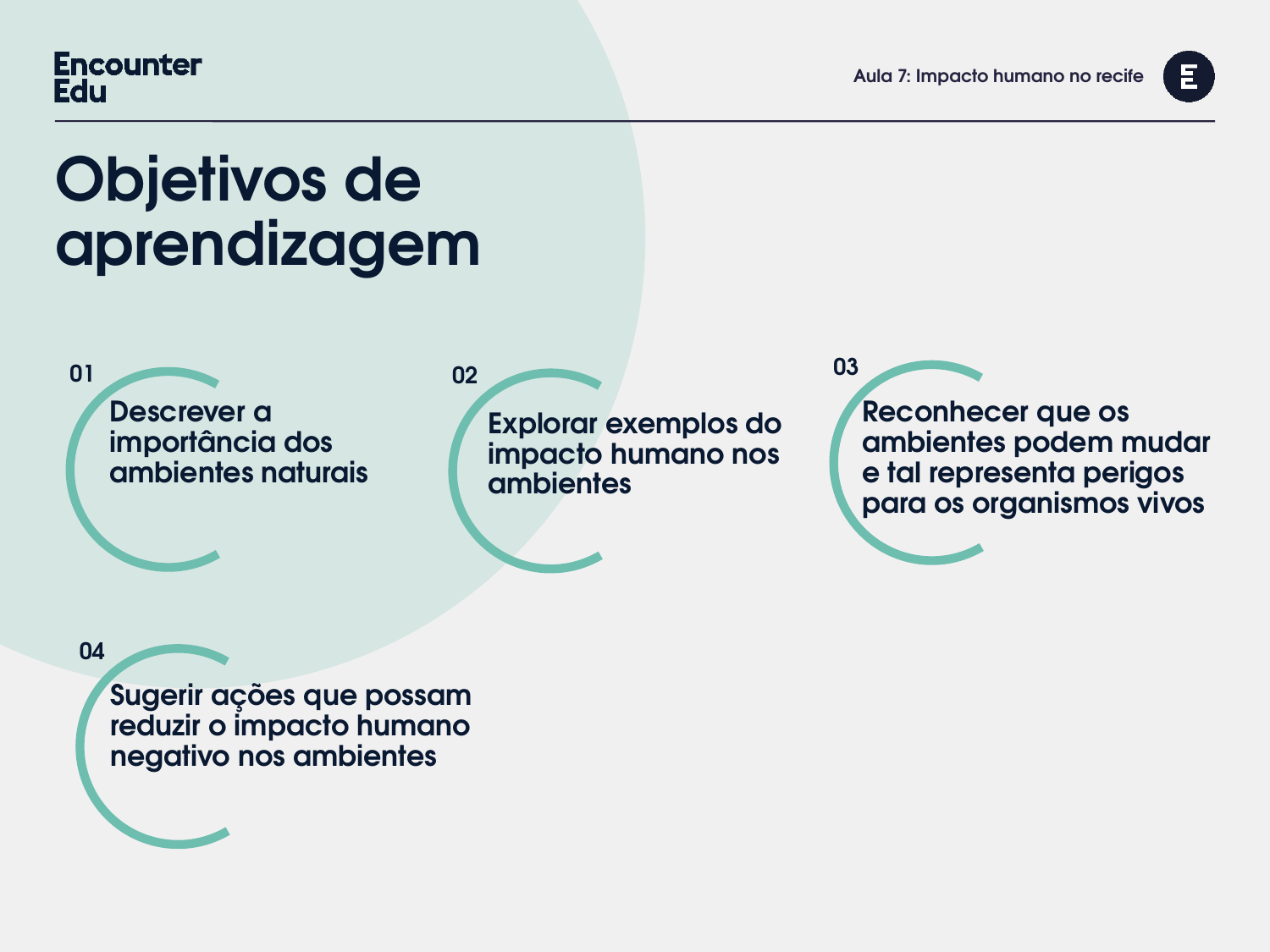

# Aula 7: Impacto humano no recife
Objetivos de aprendizagem
Reconhecer que os ambientes podem mudar e tal representa perigos para os organismos vivos
Descrever a importância dos ambientes naturais
Explorar exemplos do impacto humano nos ambientes
Sugerir ações que possam reduzir o impacto humano negativo nos ambientes